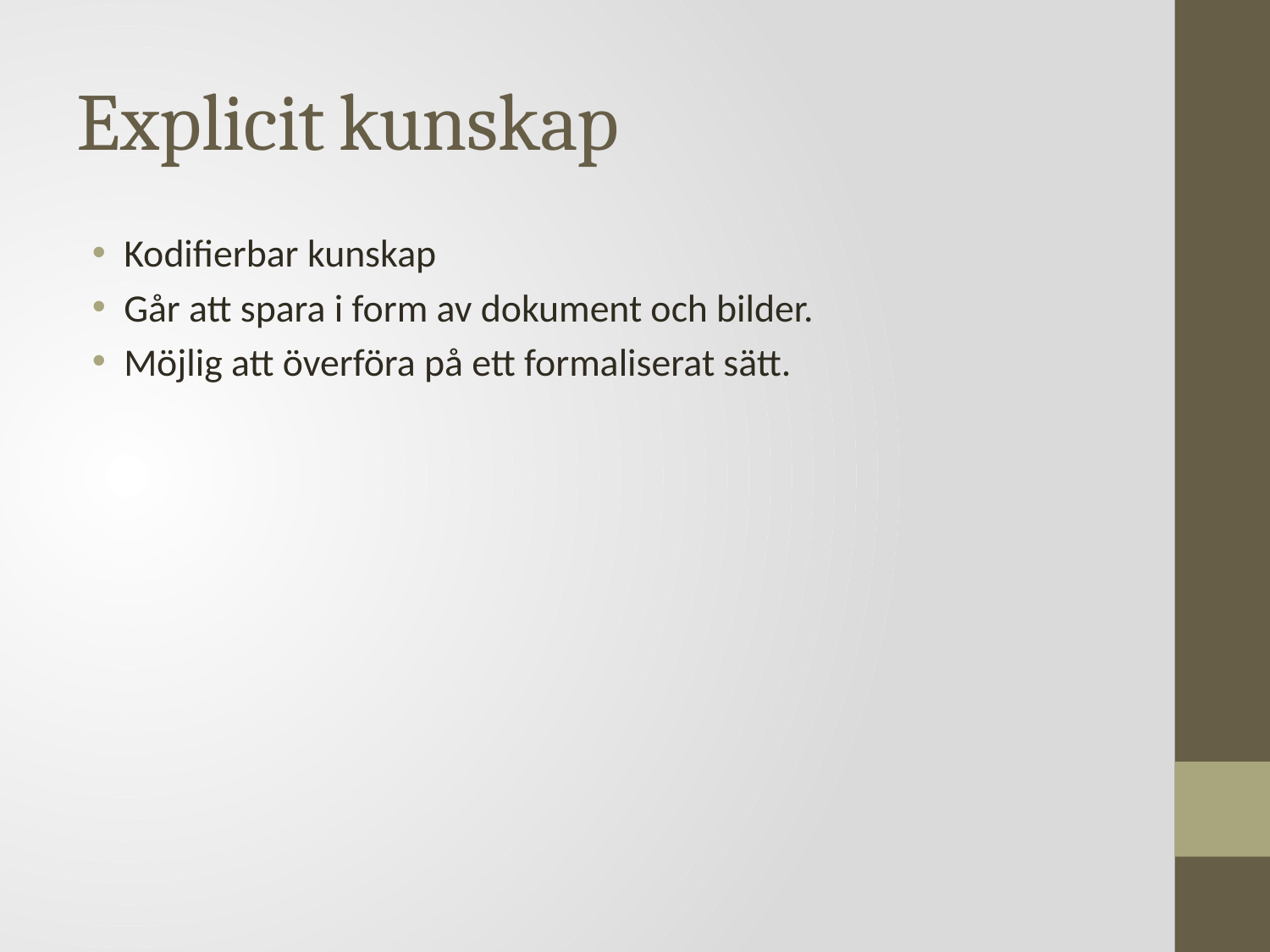

# Explicit kunskap
Kodifierbar kunskap
Går att spara i form av dokument och bilder.
Möjlig att överföra på ett formaliserat sätt.